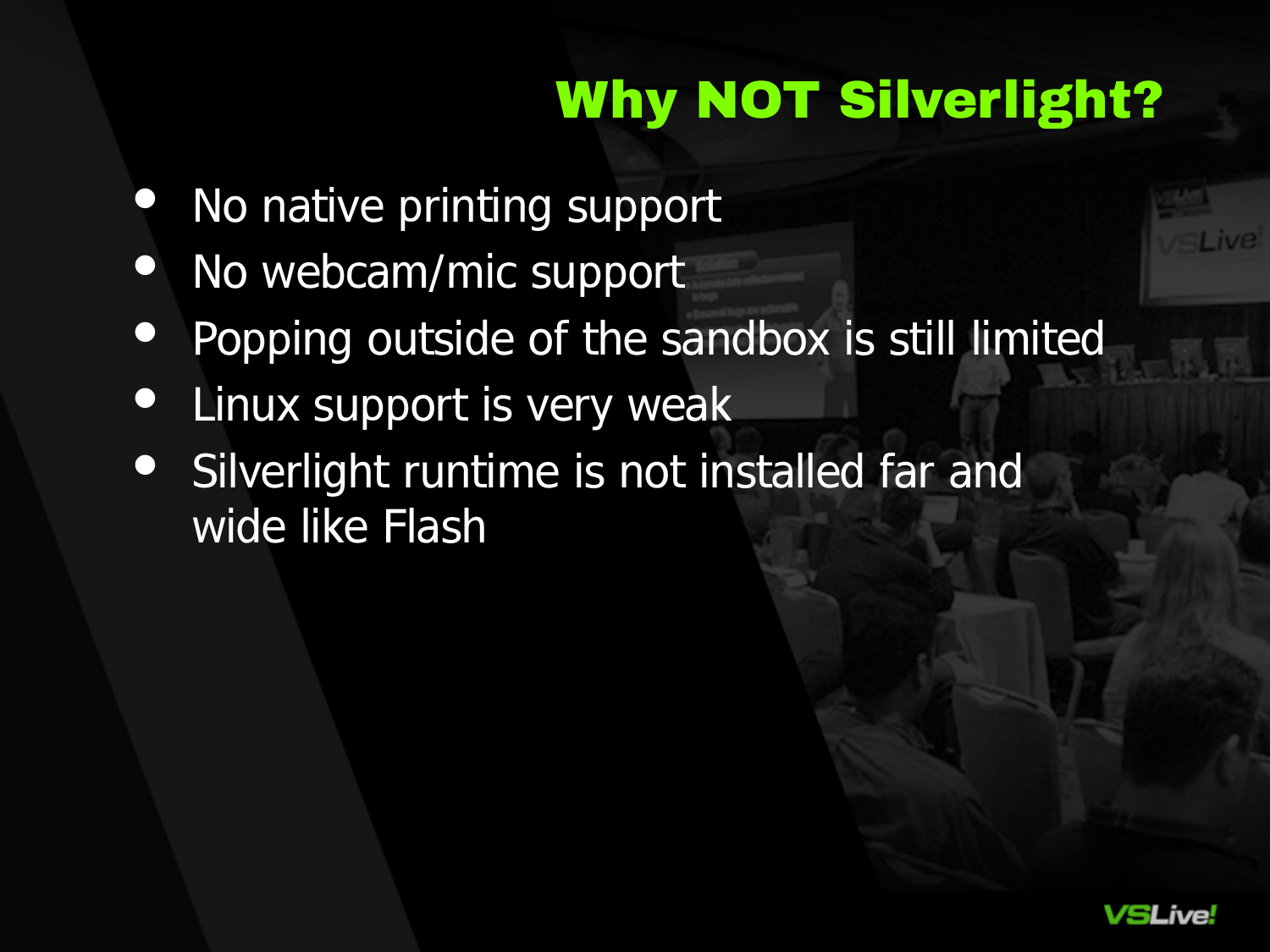

# Why NOT Silverlight?
No native printing support
No webcam/mic support
Popping outside of the sandbox is still limited
Linux support is very weak
Silverlight runtime is not installed far and wide like Flash